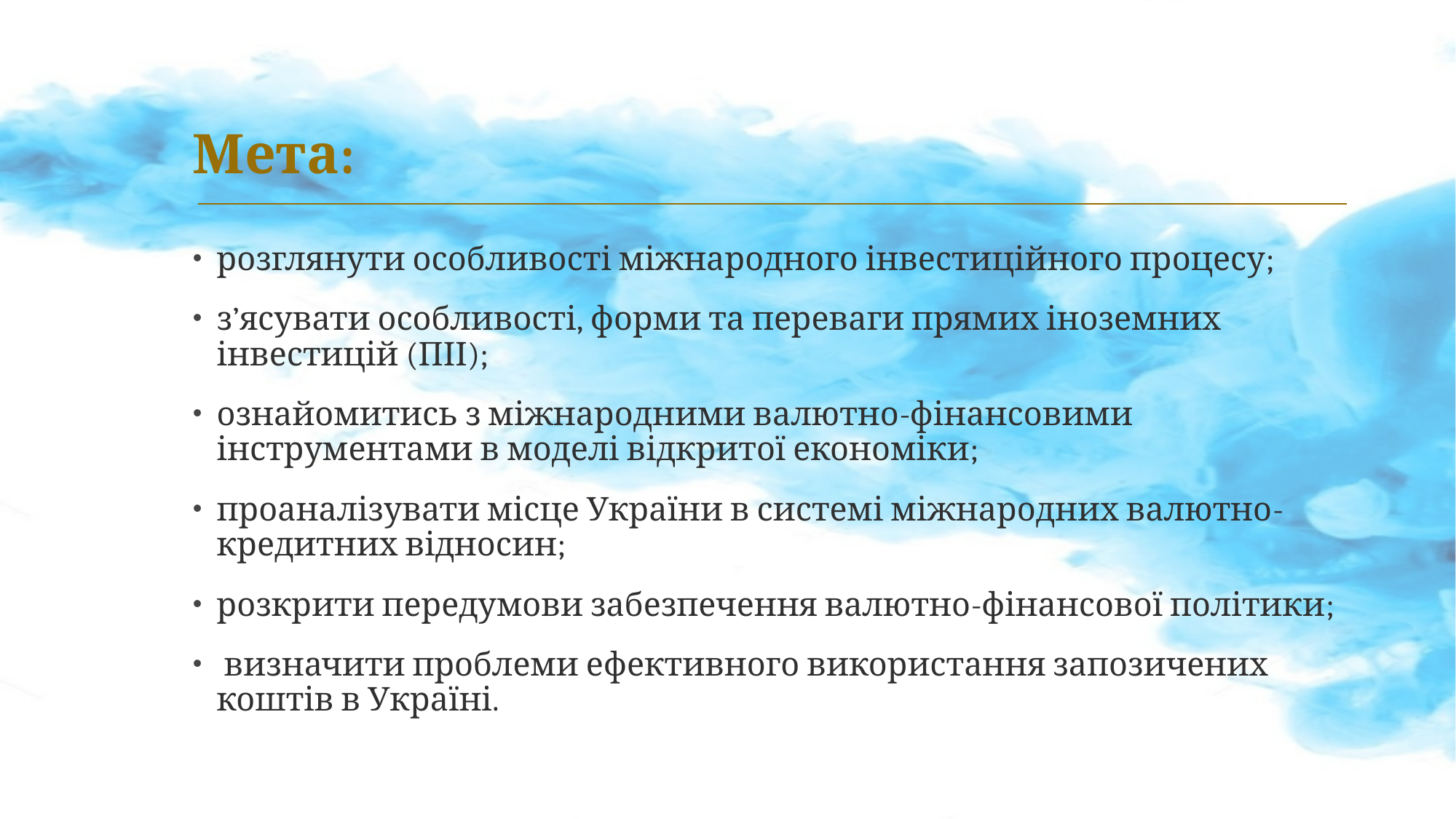

# Мета:
розглянути особливості міжнародного інвестиційного процесу;
з’ясувати особливості, форми та переваги прямих іноземних інвестицій (ПІІ);
ознайомитись з міжнародними валютно-фінансовими інструментами в моделі відкритої економіки;
проаналізувати місце України в системі міжнародних валютно-кредитних відносин;
розкрити передумови забезпечення валютно-фінансової політики;
 визначити проблеми ефективного використання запозичених коштів в Україні.